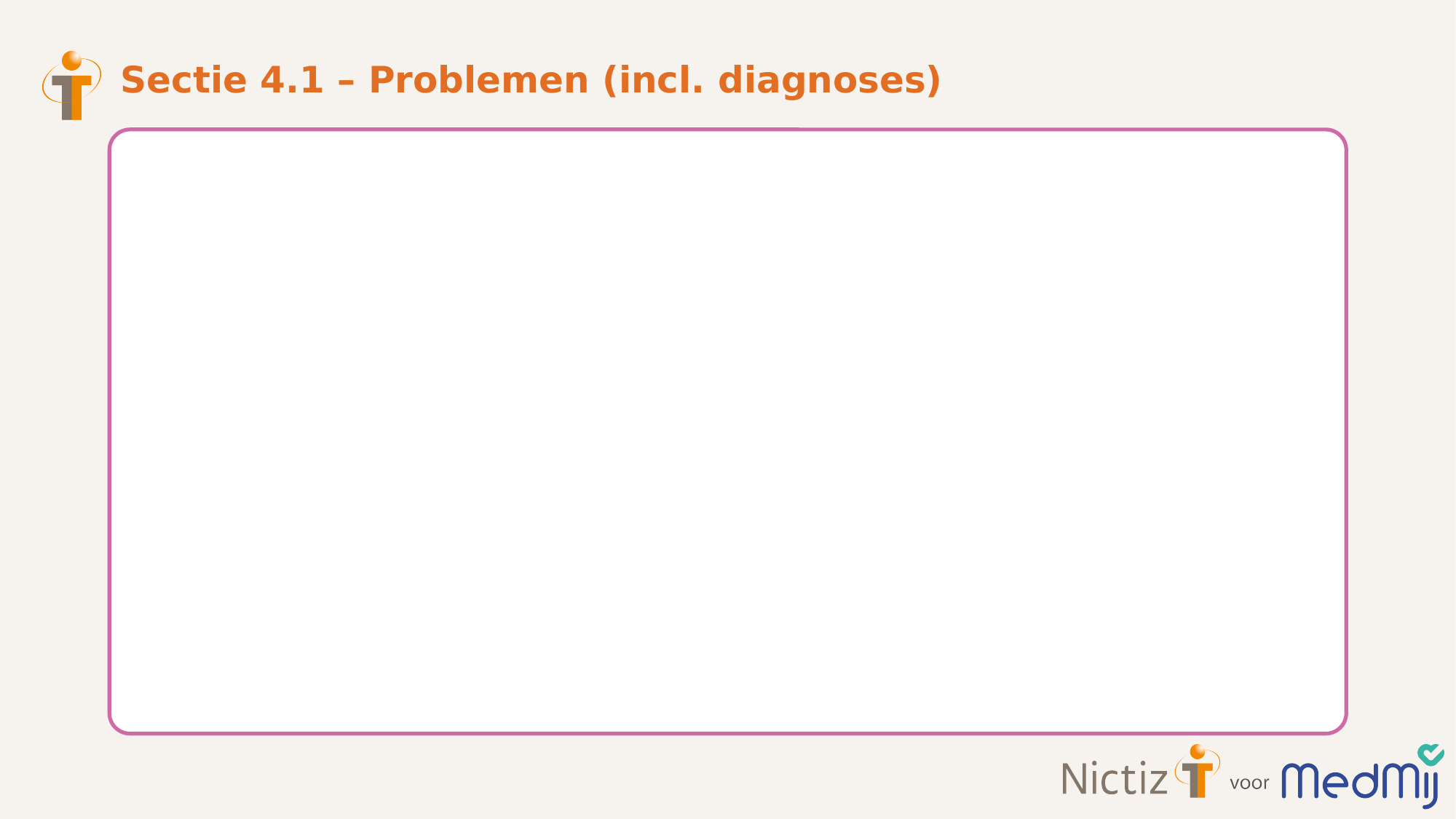

# Sectie 4.1 – Problemen (incl. diagnoses)